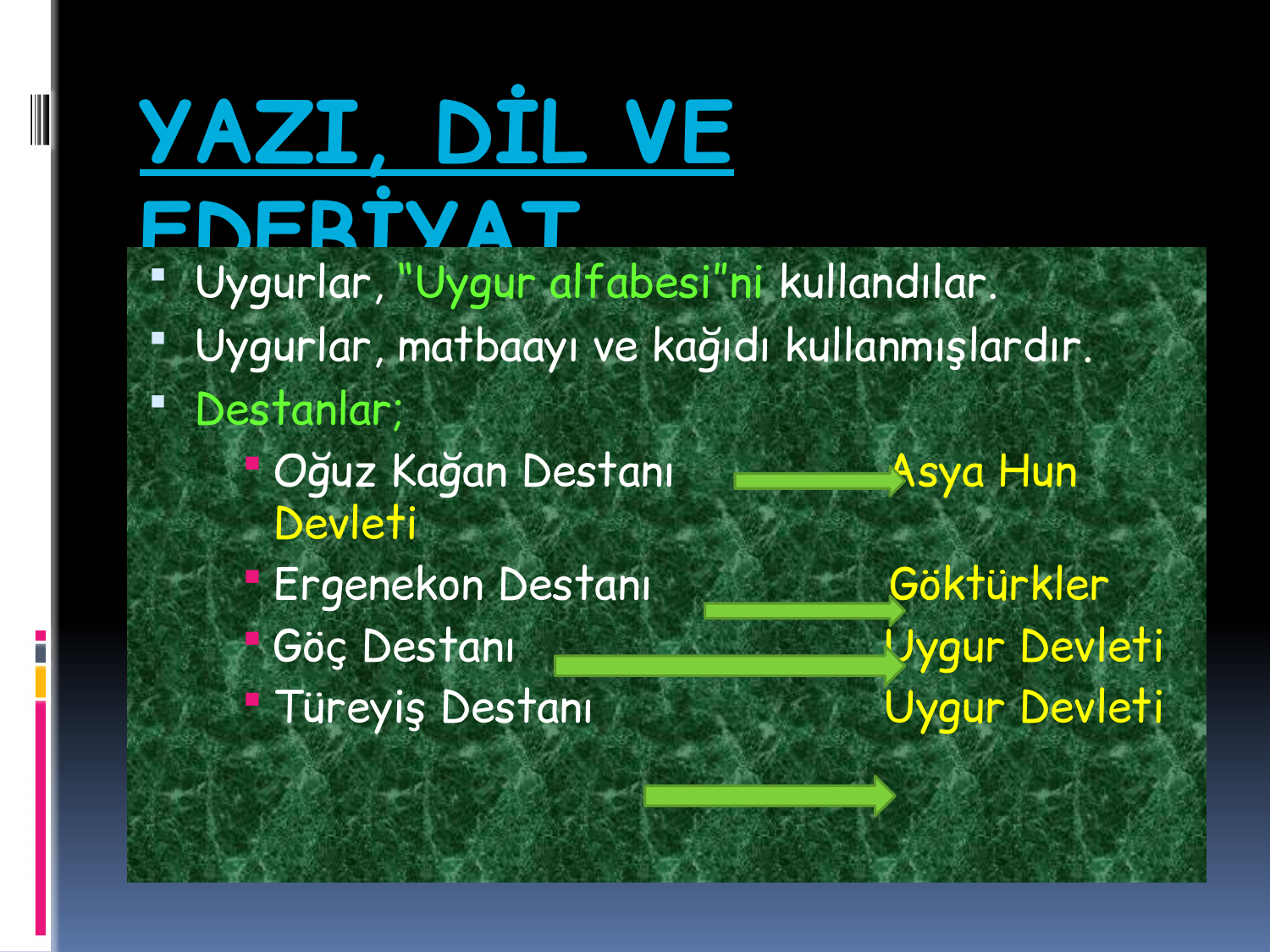

# Yazı, Dil ve Edebiyat
Uygurlar, “Uygur alfabesi”ni kullandılar.
Uygurlar, matbaayı ve kağıdı kullanmışlardır.
Destanlar;
Oğuz Kağan Destanı                Asya Hun Devleti
Ergenekon Destanı                  Göktürkler
Göç Destanı                            Uygur Devleti
Türeyiş Destanı                      Uygur Devleti